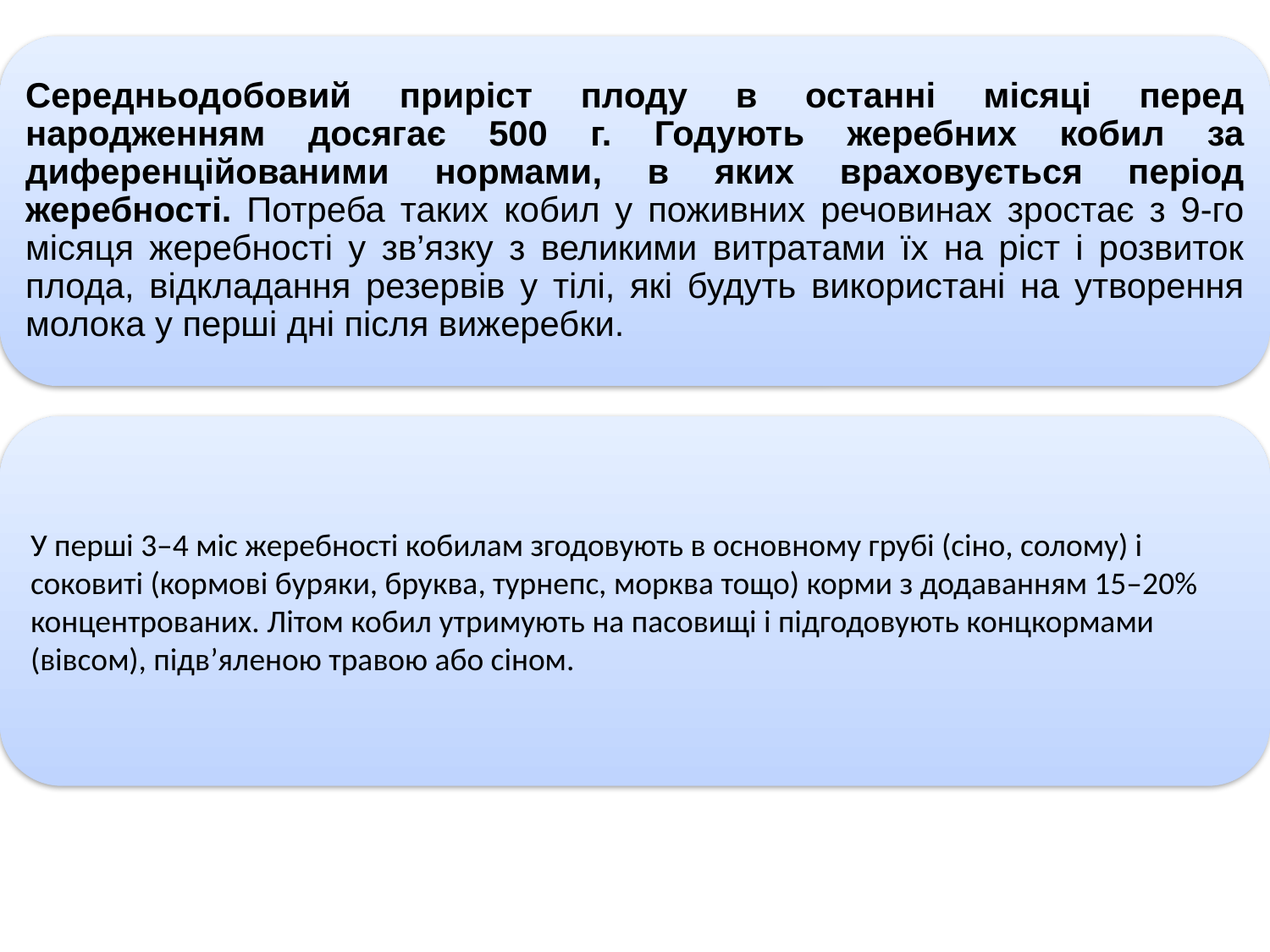

Середньодобовий приріст плоду в останні місяці перед народженням досягає 500 г. Годують жеребних кобил за диференційованими нормами, в яких враховується період жеребності. Потреба таких кобил у поживних речовинах зростає з 9-го місяця жеребності у зв’язку з великими витратами їх на ріст і розвиток плода, відкладання резервів у тілі, які будуть використані на утворення молока у перші дні після вижеребки.
У перші 3–4 міс жеребності кобилам згодовують в основному грубі (сіно, солому) і соковиті (кормові буряки, бруква, турнепс, морква тощо) корми з додаванням 15–20% концентрованих. Літом кобил утримують на пасовищі і підгодовують концкормами (вівсом), підв’яленою травою або сіном.